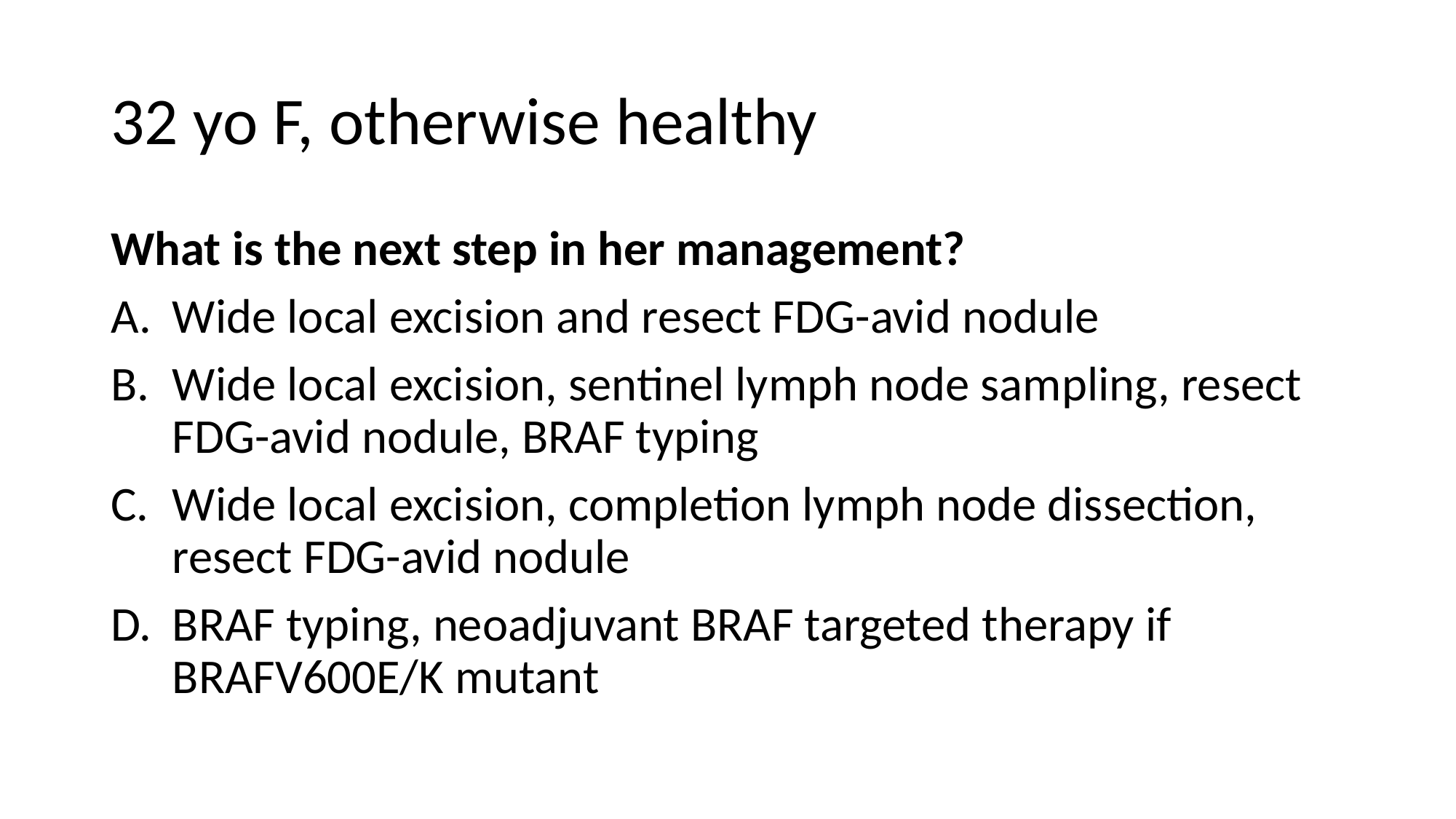

# 32 yo F, otherwise healthy
What is the next step in her management?
Wide local excision and resect FDG-avid nodule
Wide local excision, sentinel lymph node sampling, resect FDG-avid nodule, BRAF typing
Wide local excision, completion lymph node dissection, resect FDG-avid nodule
BRAF typing, neoadjuvant BRAF targeted therapy if BRAFV600E/K mutant